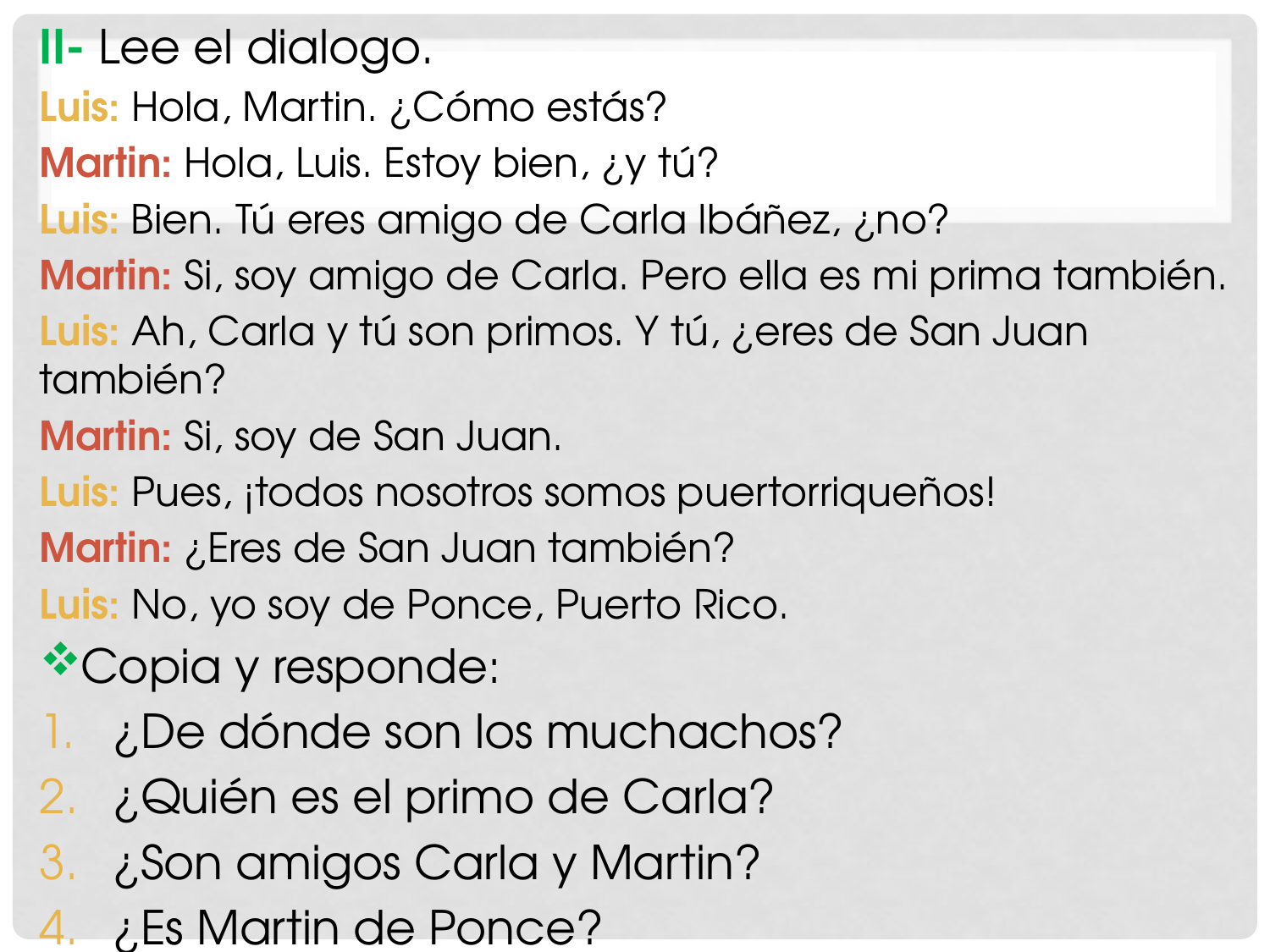

II- Lee el dialogo.
Luis: Hola, Martin. ¿Cómo estás?
Martin: Hola, Luis. Estoy bien, ¿y tú?
Luis: Bien. Tú eres amigo de Carla Ibáñez, ¿no?
Martin: Si, soy amigo de Carla. Pero ella es mi prima también.
Luis: Ah, Carla y tú son primos. Y tú, ¿eres de San Juan también?
Martin: Si, soy de San Juan.
Luis: Pues, ¡todos nosotros somos puertorriqueños!
Martin: ¿Eres de San Juan también?
Luis: No, yo soy de Ponce, Puerto Rico.
Copia y responde:
¿De dónde son los muchachos?
¿Quién es el primo de Carla?
¿Son amigos Carla y Martin?
¿Es Martin de Ponce?